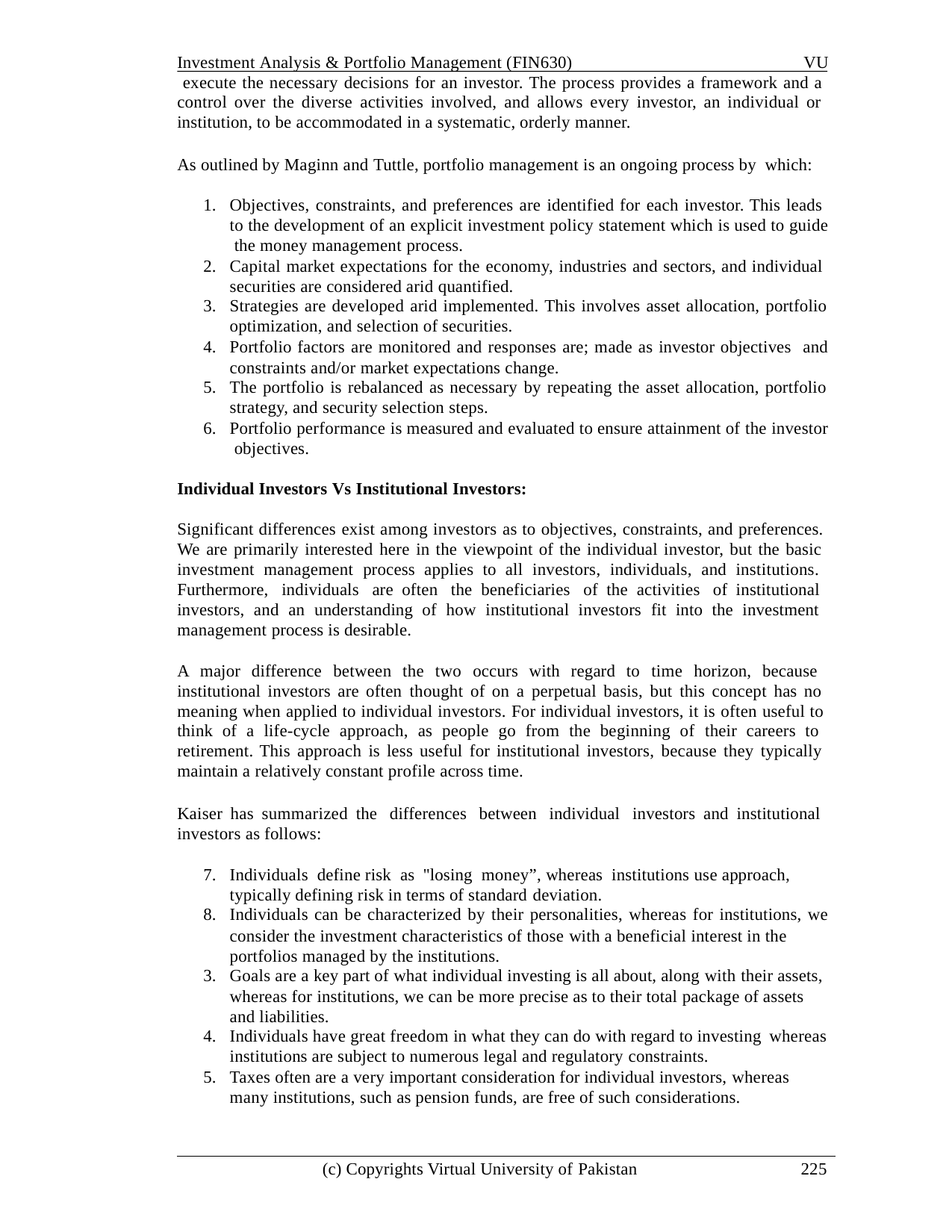

Investment Analysis & Portfolio Management (FIN630)	VU  execute the necessary decisions for an investor. The process provides a framework and a  control over the diverse activities involved, and allows every investor, an individual or  institution, to be accommodated in a systematic, orderly manner.

As outlined by Maginn and Tuttle, portfolio management is an ongoing process by  which:

Objectives, constraints, and preferences are identified for each investor. This leads  to the development of an explicit investment policy statement which is used to guide  the money management process.
Capital market expectations for the economy, industries and sectors, and individual  securities are considered arid quantified.
Strategies are developed arid implemented. This involves asset allocation, portfolio
optimization, and selection of securities.
Portfolio factors are monitored and responses are; made as investor objectives  and constraints and/or market expectations change.
The portfolio is rebalanced as necessary by repeating the asset allocation, portfolio
strategy, and security selection steps.
Portfolio performance is measured and evaluated to ensure attainment of the investor  objectives.

Individual Investors Vs Institutional Investors:

Significant differences exist among investors as to objectives, constraints, and preferences.  We are primarily interested here in the viewpoint of the individual investor, but the basic  investment management process applies to all investors, individuals, and institutions.  Furthermore, individuals are often the beneficiaries of the activities of institutional  investors, and an understanding of how institutional investors fit into the investment  management process is desirable.

A major difference between the two occurs with regard to time horizon, because  institutional investors are often thought of on a perpetual basis, but this concept has no  meaning when applied to individual investors. For individual investors, it is often useful to  think of a life-cycle approach, as people go from the beginning of their careers to  retirement. This approach is less useful for institutional investors, because they typically  maintain a relatively constant profile across time.

Kaiser has summarized the differences between individual investors and institutional  investors as follows:

Individuals define risk as ''losing money”, whereas institutions use approach,  typically defining risk in terms of standard deviation.
Individuals can be characterized by their personalities, whereas for institutions, we
consider the investment characteristics of those with a beneficial interest in the  portfolios managed by the institutions.
Goals are a key part of what individual investing is all about, along with their assets,
whereas for institutions, we can be more precise as to their total package of assets  and liabilities.
Individuals have great freedom in what they can do with regard to investing whereas
institutions are subject to numerous legal and regulatory constraints.
Taxes often are a very important consideration for individual investors, whereas  many institutions, such as pension funds, are free of such considerations.

(c) Copyrights Virtual University of Pakistan
225